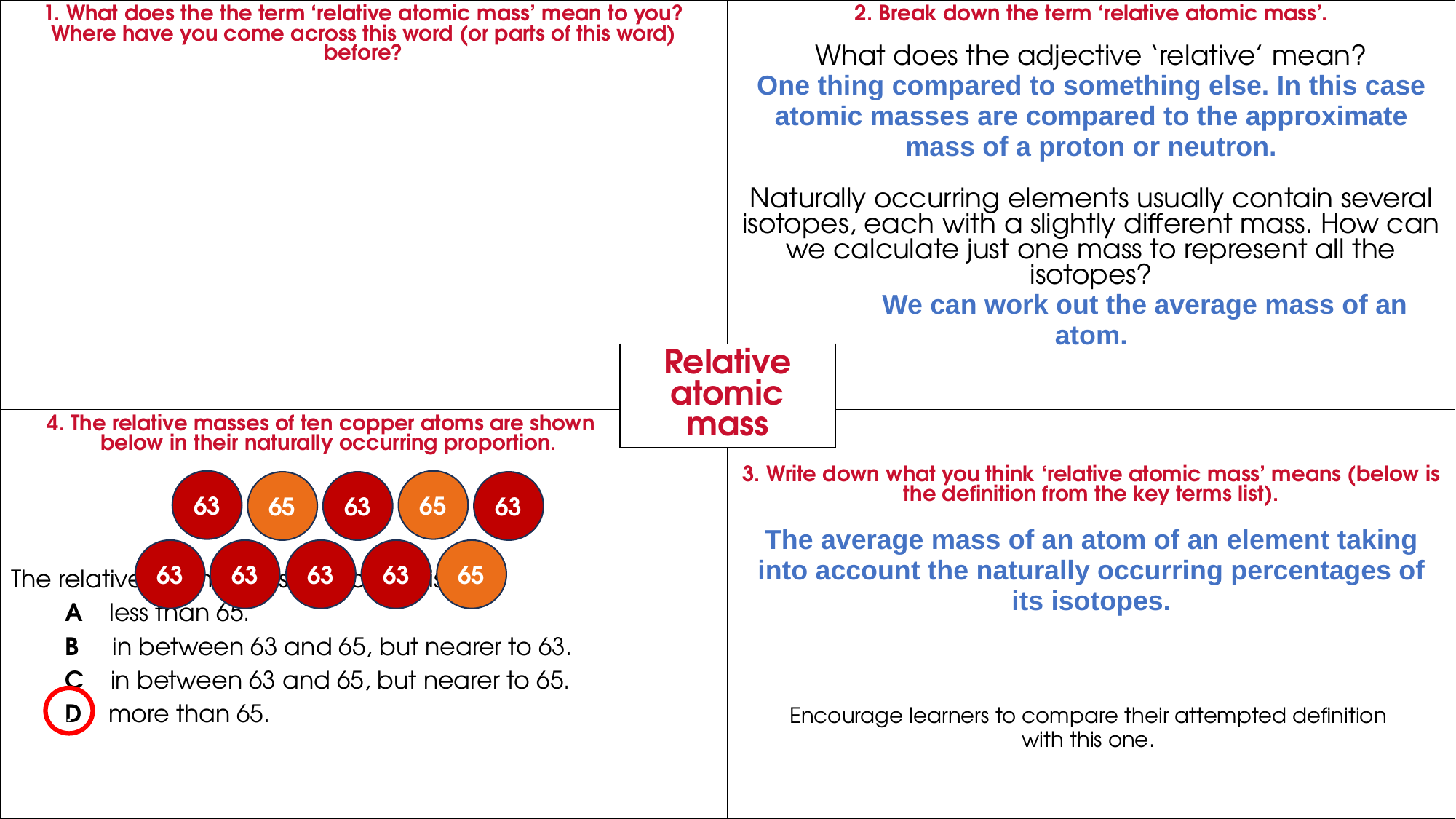

| 1. What does the the term ‘relative atomic mass’ mean to you? Where have you come across this word (or parts of this word) before? | 2. Break down the term ‘relative atomic mass’. What does the adjective ‘relative’ mean? One thing compared to something else. In this case atomic masses are compared to the approximate mass of a proton or neutron. Naturally occurring elements usually contain several isotopes, each with a slightly different mass. How can we calculate just one mass to represent all the isotopes? We can work out the average mass of an atom. |
| --- | --- |
| 4. The relative masses of ten copper atoms are shown below in their naturally occurring proportion. The relative atomic mass of copper is: A less than 65. B in between 63 and 65, but nearer to 63. C in between 63 and 65, but nearer to 65. D more than 65. | 3. Write down what you think ‘relative atomic mass’ means (below is the definition from the key terms list). The average mass of an atom of an element taking into account the naturally occurring percentages of its isotopes. Encourage learners to compare their attempted definition with this one. |
| Relative atomic mass |
| --- |
63
65
65
63
63
63
63
63
63
65
.